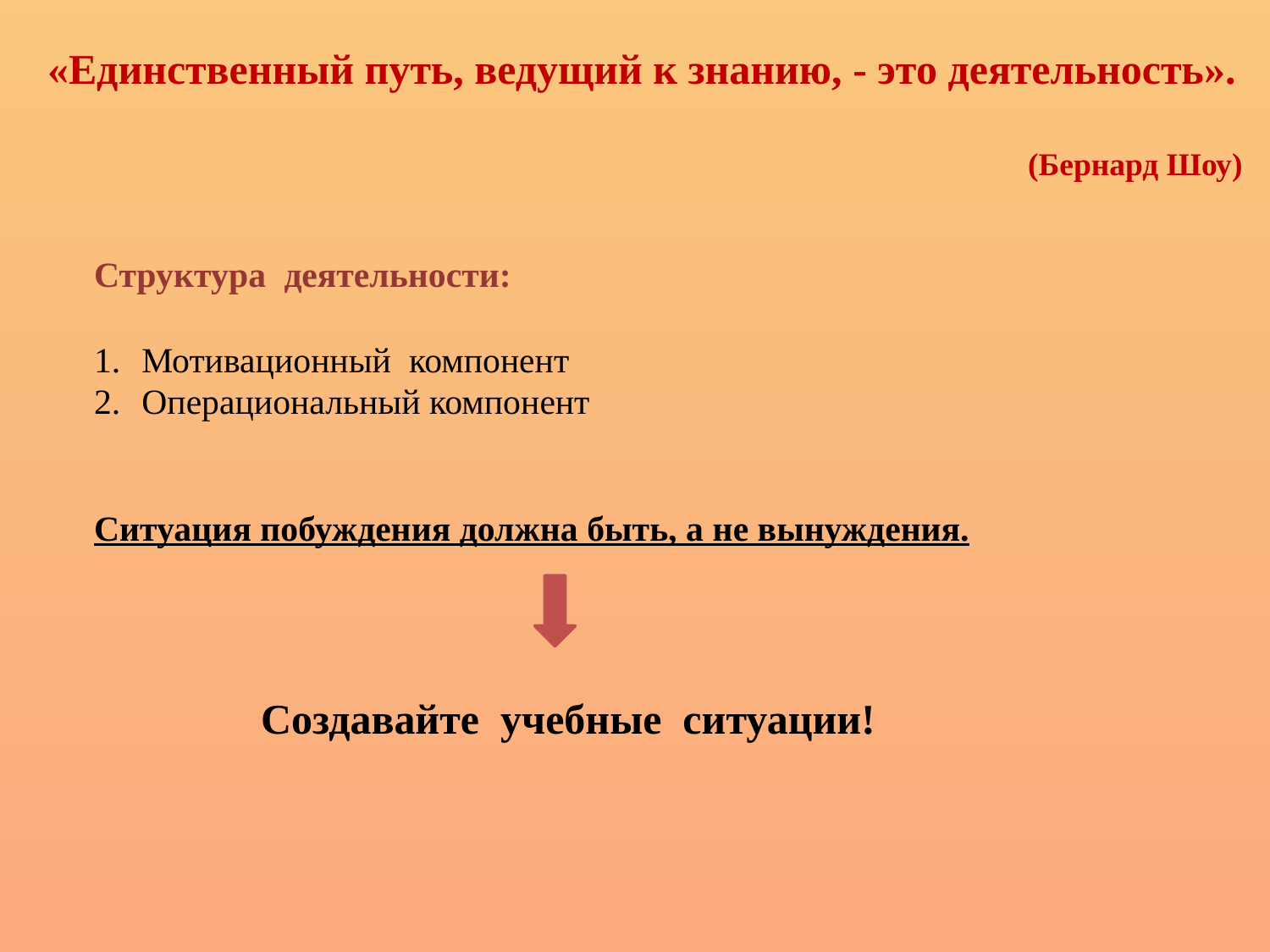

«Единственный путь, ведущий к знанию, - это деятельность».
(Бернард Шоу)
Структура  деятельности:

Мотивационный  компонент
Операциональный компонент

Ситуация побуждения должна быть, а не вынуждения.

Создавайте  учебные  ситуации!